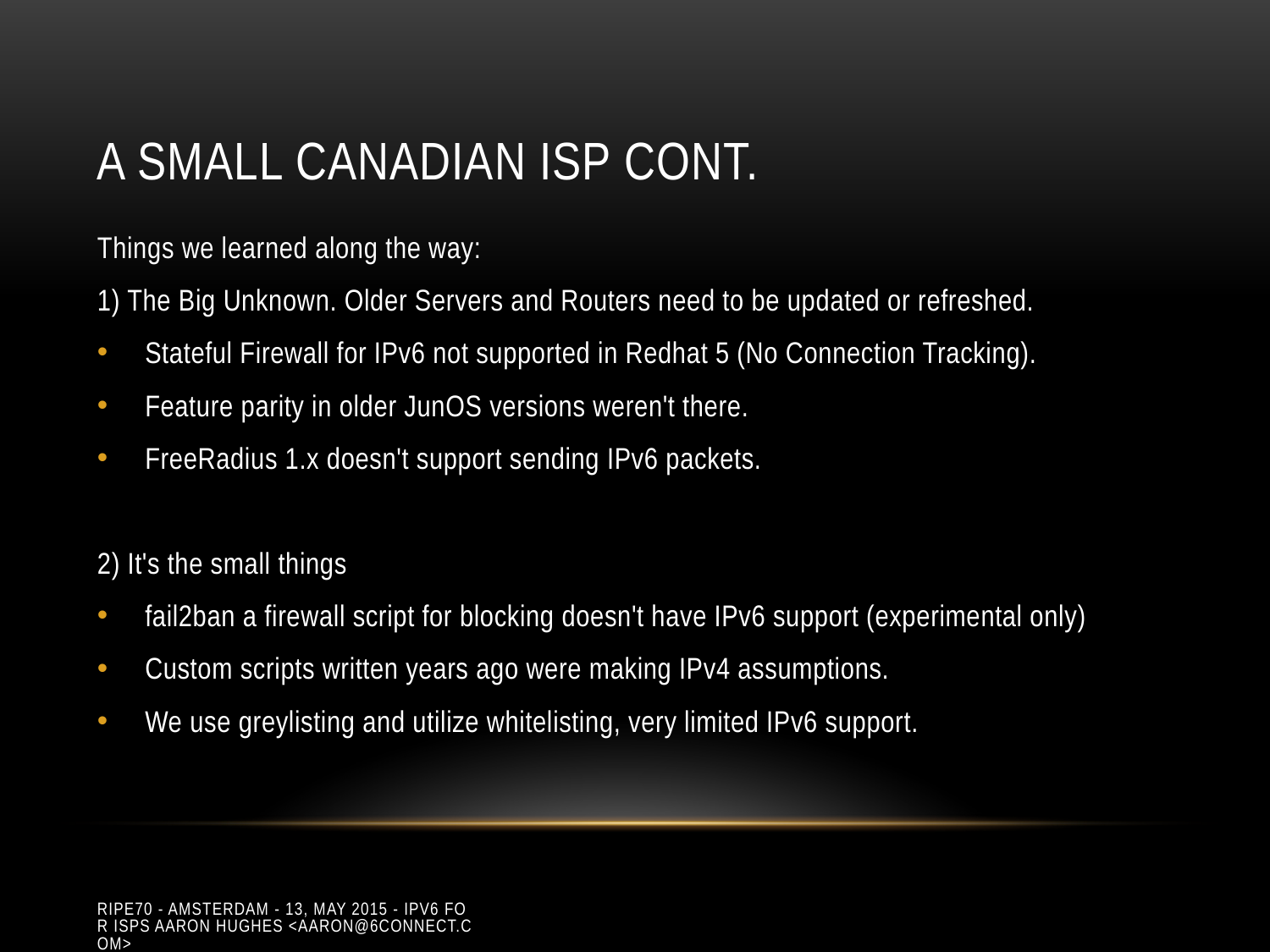

# A small Canadian isp cont.
Things we learned along the way:
1) The Big Unknown. Older Servers and Routers need to be updated or refreshed.
Stateful Firewall for IPv6 not supported in Redhat 5 (No Connection Tracking).
Feature parity in older JunOS versions weren't there.
FreeRadius 1.x doesn't support sending IPv6 packets.

2) It's the small things
fail2ban a firewall script for blocking doesn't have IPv6 support (experimental only)
Custom scripts written years ago were making IPv4 assumptions.
We use greylisting and utilize whitelisting, very limited IPv6 support.
RIPE70 - Amsterdam - 13, May 2015 - IPv6 for ISPs Aaron Hughes <aaron@6connect.com>